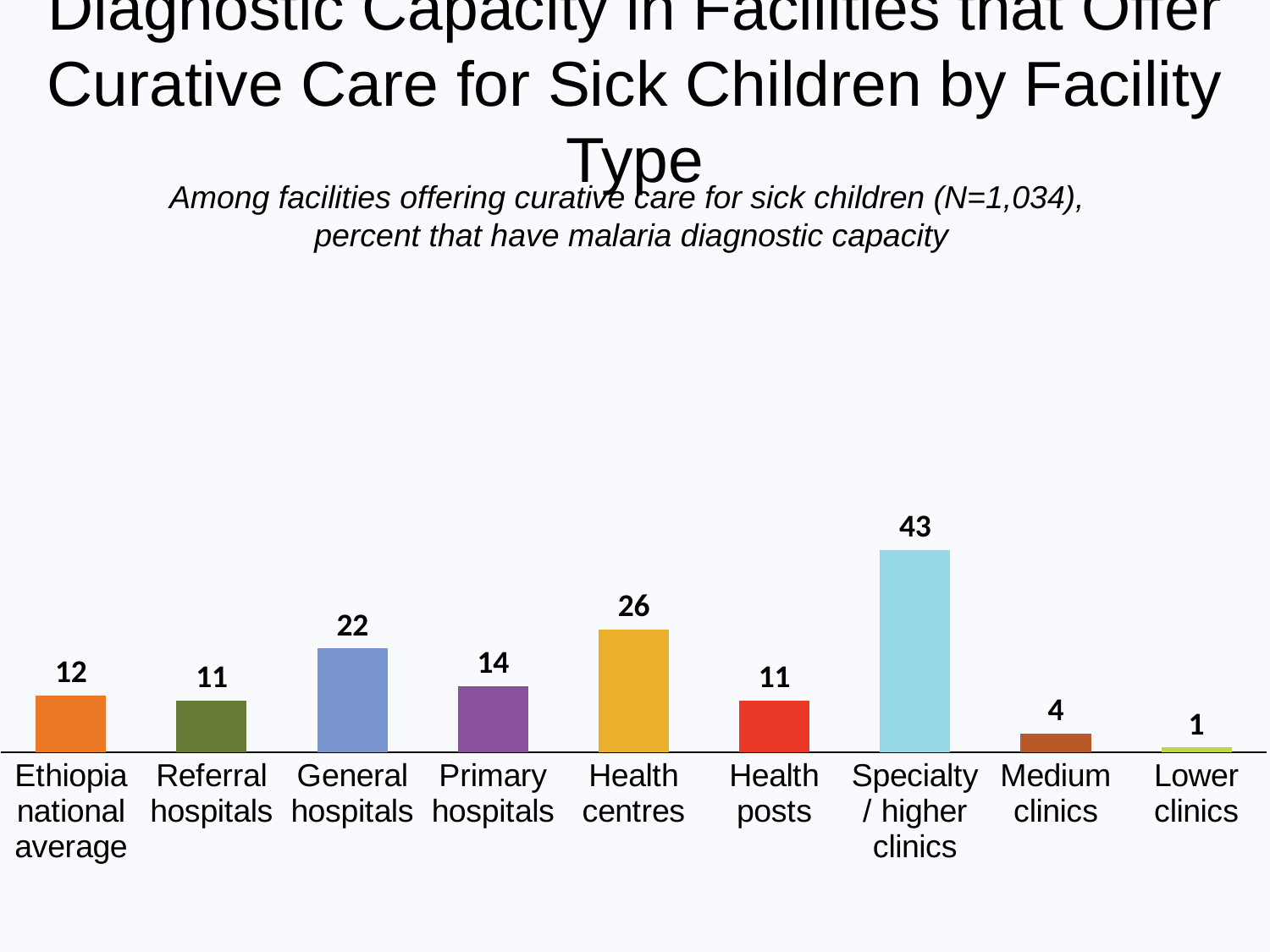

Diagnostic Capacity in Facilities that Offer Curative Care for Sick Children by Facility Type
Among facilities offering curative care for sick children (N=1,034),
percent that have malaria diagnostic capacity

### Chart

| Category | Malaria |
|---|---|
| Ethiopia national average | 12.0 |
| Referral hospitals | 11.0 |
| General hospitals | 22.0 |
| Primary hospitals | 14.0 |
| Health centres | 26.0 |
| Health posts | 11.0 |
| Specialty/ higher clinics | 43.0 |
| Medium clinics | 4.0 |
| Lower clinics | 1.0 |